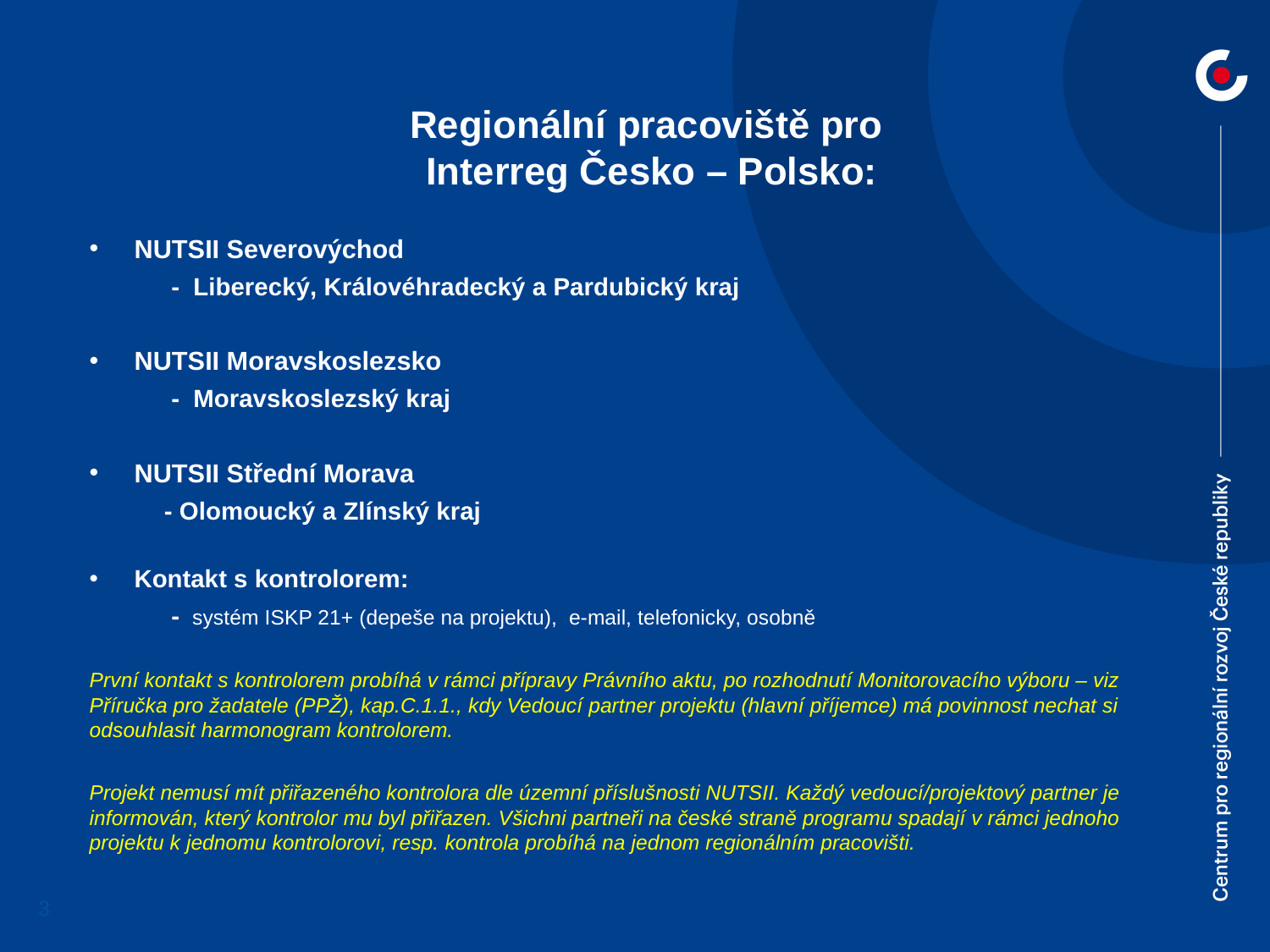

Regionální pracoviště pro
 Interreg Česko – Polsko:

NUTSII Severovýchod
		 -  Liberecký, Královéhradecký a Pardubický kraj

NUTSII Moravskoslezsko
		 -  Moravskoslezský kraj

NUTSII Střední Morava
		- Olomoucký a Zlínský kraj

Kontakt s kontrolorem:
		 -  systém ISKP 21+ (depeše na projektu),  e-mail, telefonicky, osobně

První kontakt s kontrolorem probíhá v rámci přípravy Právního aktu, po rozhodnutí Monitorovacího výboru – viz Příručka pro žadatele (PPŽ), kap.C.1.1., kdy Vedoucí partner projektu (hlavní příjemce) má povinnost nechat si odsouhlasit harmonogram kontrolorem.

Projekt nemusí mít přiřazeného kontrolora dle územní příslušnosti NUTSII. Každý vedoucí/projektový partner je informován, který kontrolor mu byl přiřazen. Všichni partneři na české straně programu spadají v rámci jednoho projektu k jednomu kontrolorovi, resp. kontrola probíhá na jednom regionálním pracovišti.
3